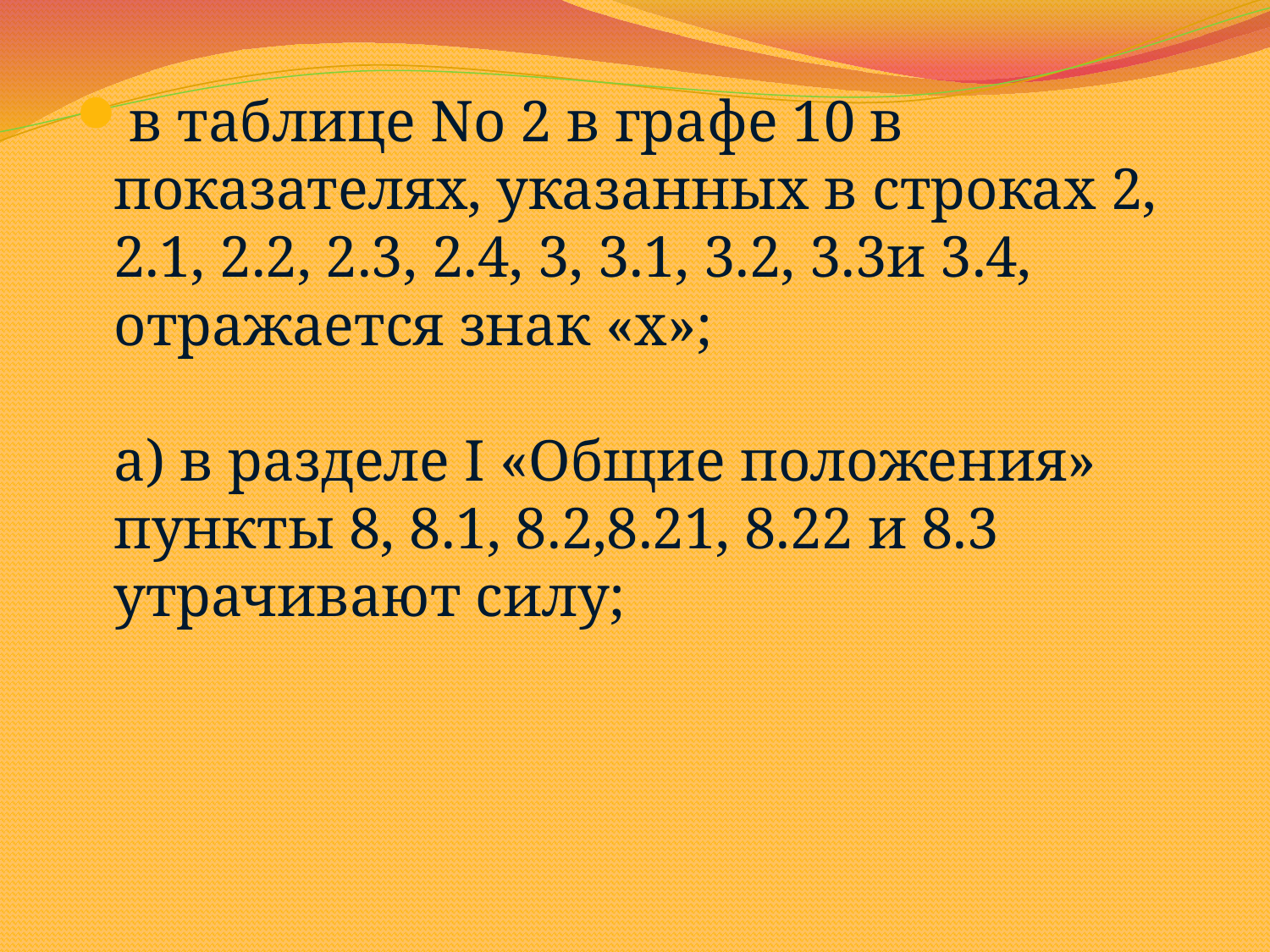

в таблице No 2 в графе 10 в показателях, указанных в строках 2, 2.1, 2.2, 2.3, 2.4, 3, 3.1, 3.2, 3.3и 3.4, отражается знак «х»;
a) в разделе I «Общие положения» пункты 8, 8.1, 8.2,8.21, 8.22 и 8.3 утрачивают силу;